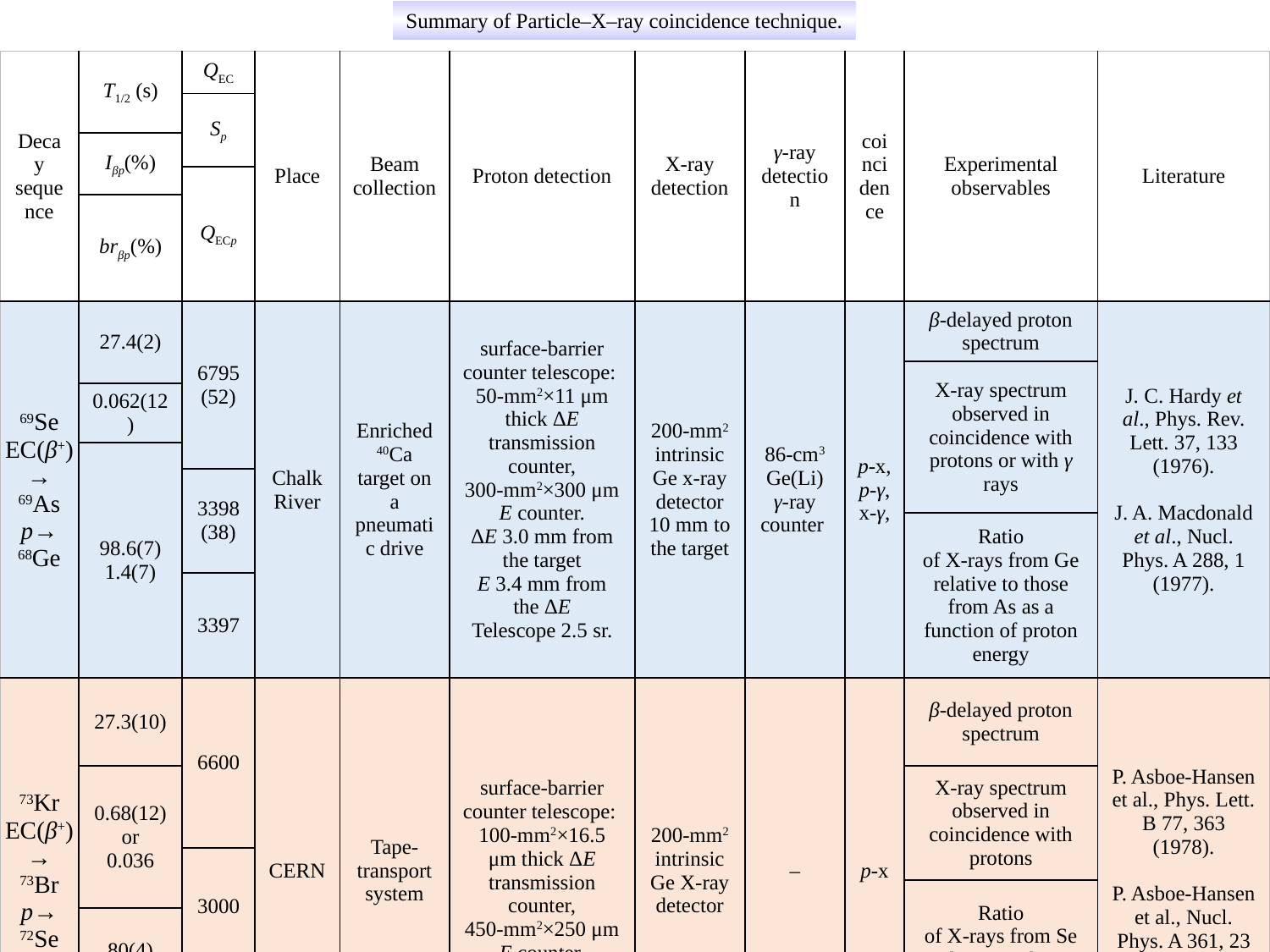

Summary of Particle–X–ray coincidence technique.
| Decay sequence | T1/2 (s) | QEC | Place | Beam collection | Proton detection | X-ray detection | γ-ray detection | coincidence | Experimental observables | Literature |
| --- | --- | --- | --- | --- | --- | --- | --- | --- | --- | --- |
|  |  | Sp |  |  |  |  |  |  |  |  |
|  | Iβp(%) |  |  |  |  |  |  |  |  |  |
|  |  | QECp |  |  |  |  |  |  |  |  |
|  | brβp(%) |  |  |  |  |  |  |  |  |  |
| 69Se EC(β+)→ 69As p→ 68Ge | 27.4(2) | 6795(52) | Chalk River | Enriched 40Ca target on a pneumatic drive | surface-barrier counter telescope: 50-mm2×11 μm thick ΔE transmission counter, 300-mm2×300 μm E counter. ΔE 3.0 mm from the target E 3.4 mm from the ΔE Telescope 2.5 sr. | 200-mm2 intrinsic Ge x-ray detector 10 mm to the target | 86-cm3 Ge(Li) γ-ray counter | p-x, p-γ, x-γ, | β-delayed proton spectrum | J. C. Hardy et al., Phys. Rev. Lett. 37, 133 (1976). J. A. Macdonald et al., Nucl. Phys. A 288, 1 (1977). |
|  |  |  |  |  |  |  |  |  | X-ray spectrum observed in coincidence with protons or with γ rays |  |
|  | 0.062(12) |  |  |  |  |  |  |  |  |  |
|  | 98.6(7) 1.4(7) |  |  |  |  |  |  |  |  |  |
|  |  | 3398(38) |  |  |  |  |  |  |  |  |
|  |  |  |  |  |  |  |  |  | Ratio of X-rays from Ge relative to those from As as a function of proton energy |  |
|  |  | 3397 |  |  |  |  |  |  |  |  |
| 73Kr EC(β+)→ 73Br p→ 72Se | 27.3(10) | 6600 | CERN | Tape-transport system | surface-barrier counter telescope: 100-mm2×16.5 μm thick ΔE transmission counter, 450-mm2×250 μm E counter. | 200-mm2 intrinsic Ge X-ray detector | – | p-x | β-delayed proton spectrum | P. Asboe-Hansen et al., Phys. Lett. B 77, 363 (1978). P. Asboe-Hansen et al., Nucl. Phys. A 361, 23 (1981). |
|  | 0.68(12) or 0.036 |  |  |  |  |  |  |  | X-ray spectrum observed in coincidence with protons |  |
|  |  | 3000 |  |  |  |  |  |  |  |  |
|  |  |  |  |  |  |  |  |  | Ratio of X-rays from Se relative to those from Br as a function of proton energy |  |
|  | 80(4) 20(4) or 16 |  |  |  |  |  |  |  |  |  |
|  |  | 3600 |  |  |  |  |  |  |  |  |